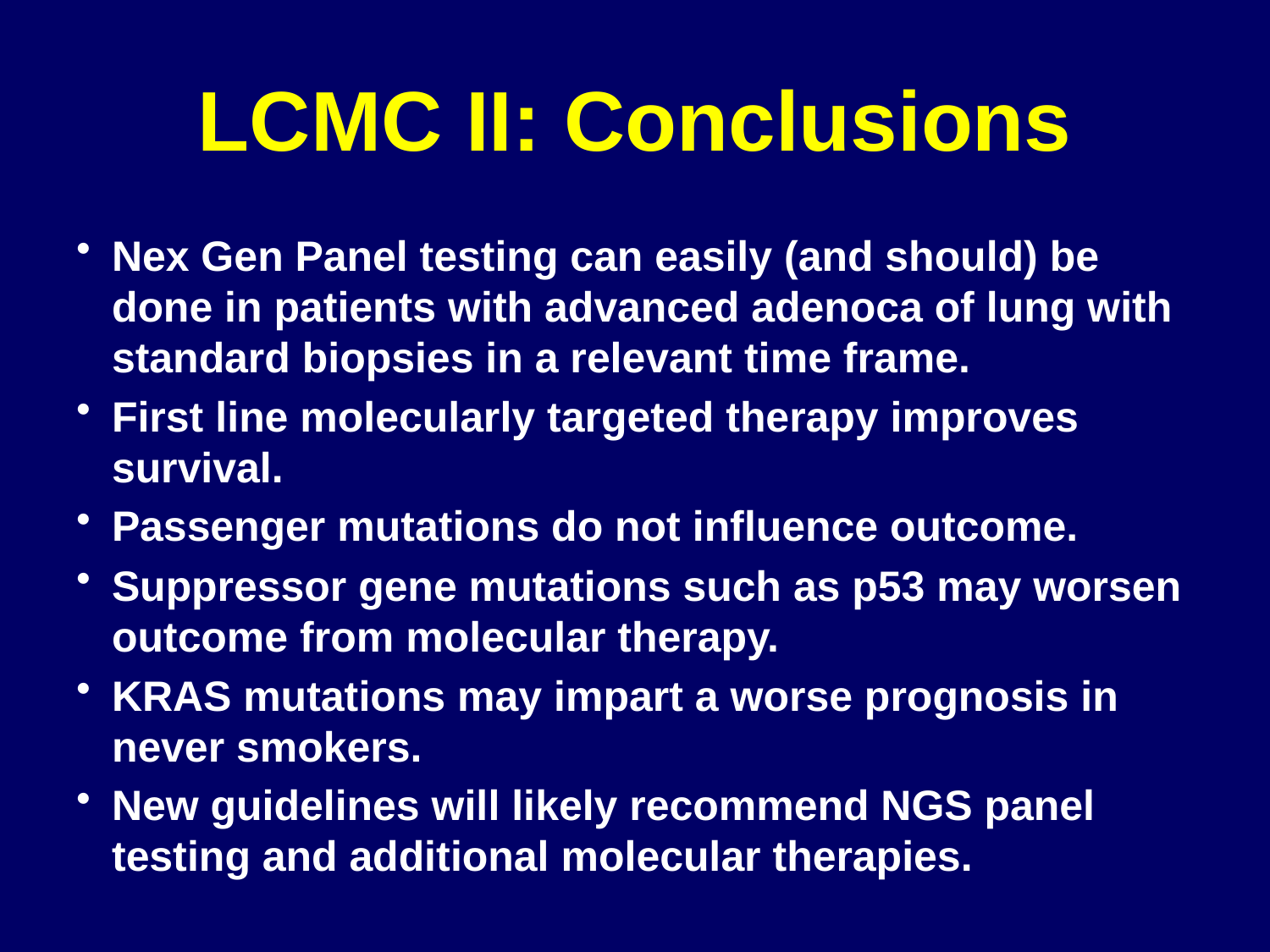

# LCMC II: Conclusions
Nex Gen Panel testing can easily (and should) be done in patients with advanced adenoca of lung with standard biopsies in a relevant time frame.
First line molecularly targeted therapy improves survival.
Passenger mutations do not influence outcome.
Suppressor gene mutations such as p53 may worsen outcome from molecular therapy.
KRAS mutations may impart a worse prognosis in never smokers.
New guidelines will likely recommend NGS panel testing and additional molecular therapies.